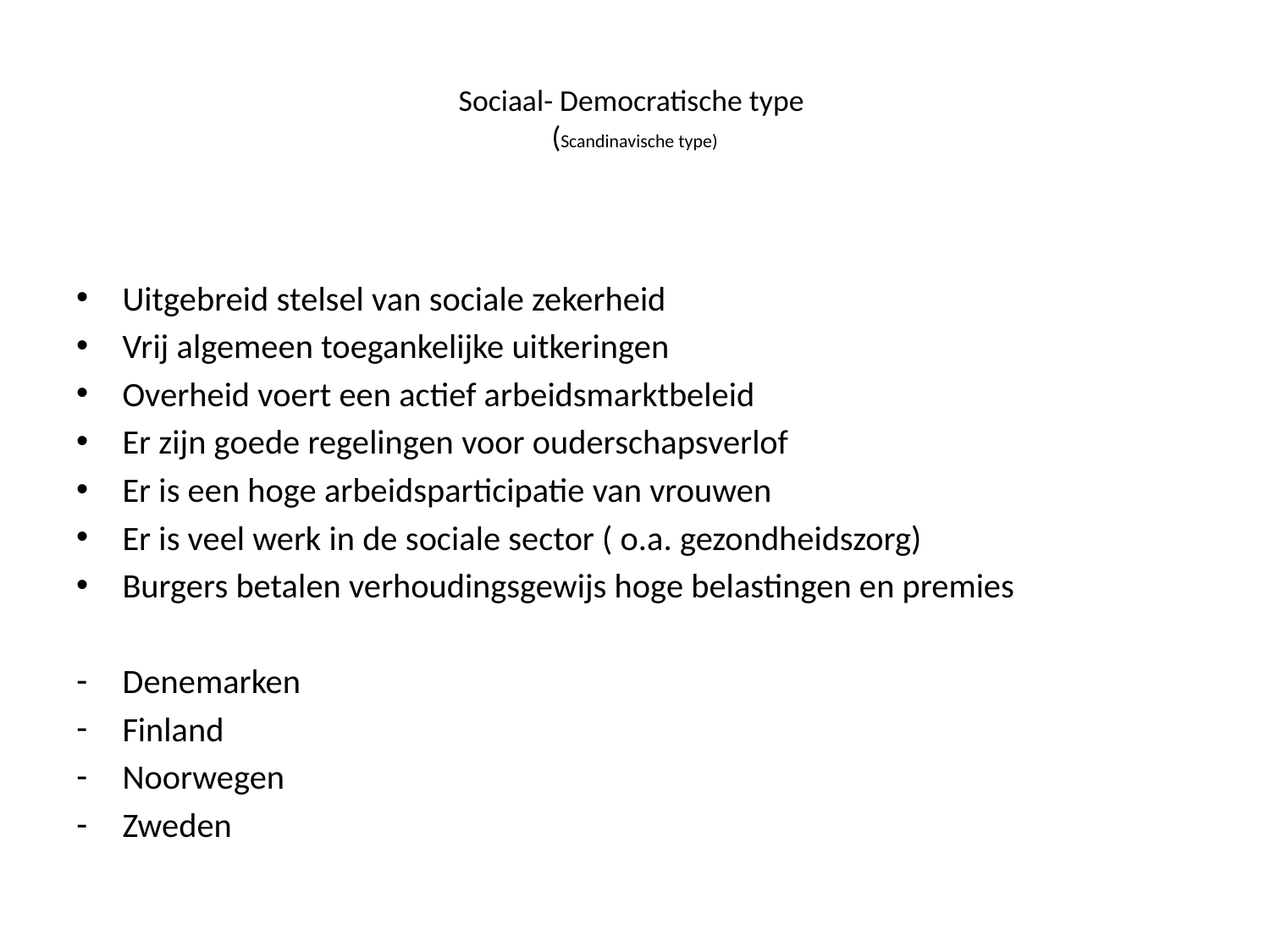

# Sociaal- Democratische type (Scandinavische type)

Uitgebreid stelsel van sociale zekerheid
Vrij algemeen toegankelijke uitkeringen
Overheid voert een actief arbeidsmarktbeleid
Er zijn goede regelingen voor ouderschapsverlof
Er is een hoge arbeidsparticipatie van vrouwen
Er is veel werk in de sociale sector ( o.a. gezondheidszorg)
Burgers betalen verhoudingsgewijs hoge belastingen en premies

Denemarken
Finland
Noorwegen
Zweden